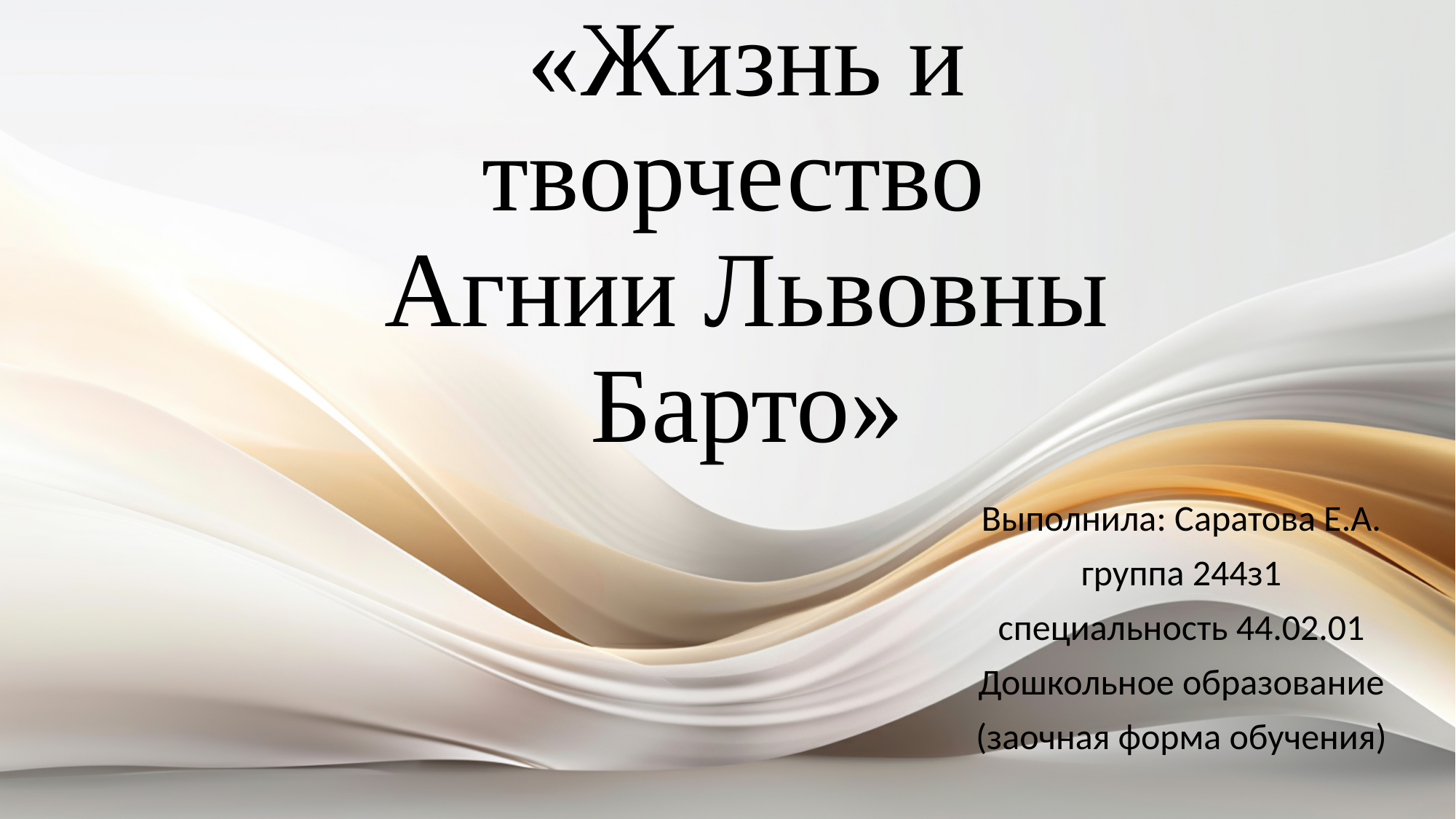

# «Жизнь и творчество Агнии Львовны Барто»
Выполнила: Саратова Е.А.
группа 244з1
специальность 44.02.01
Дошкольное образование
(заочная форма обучения)